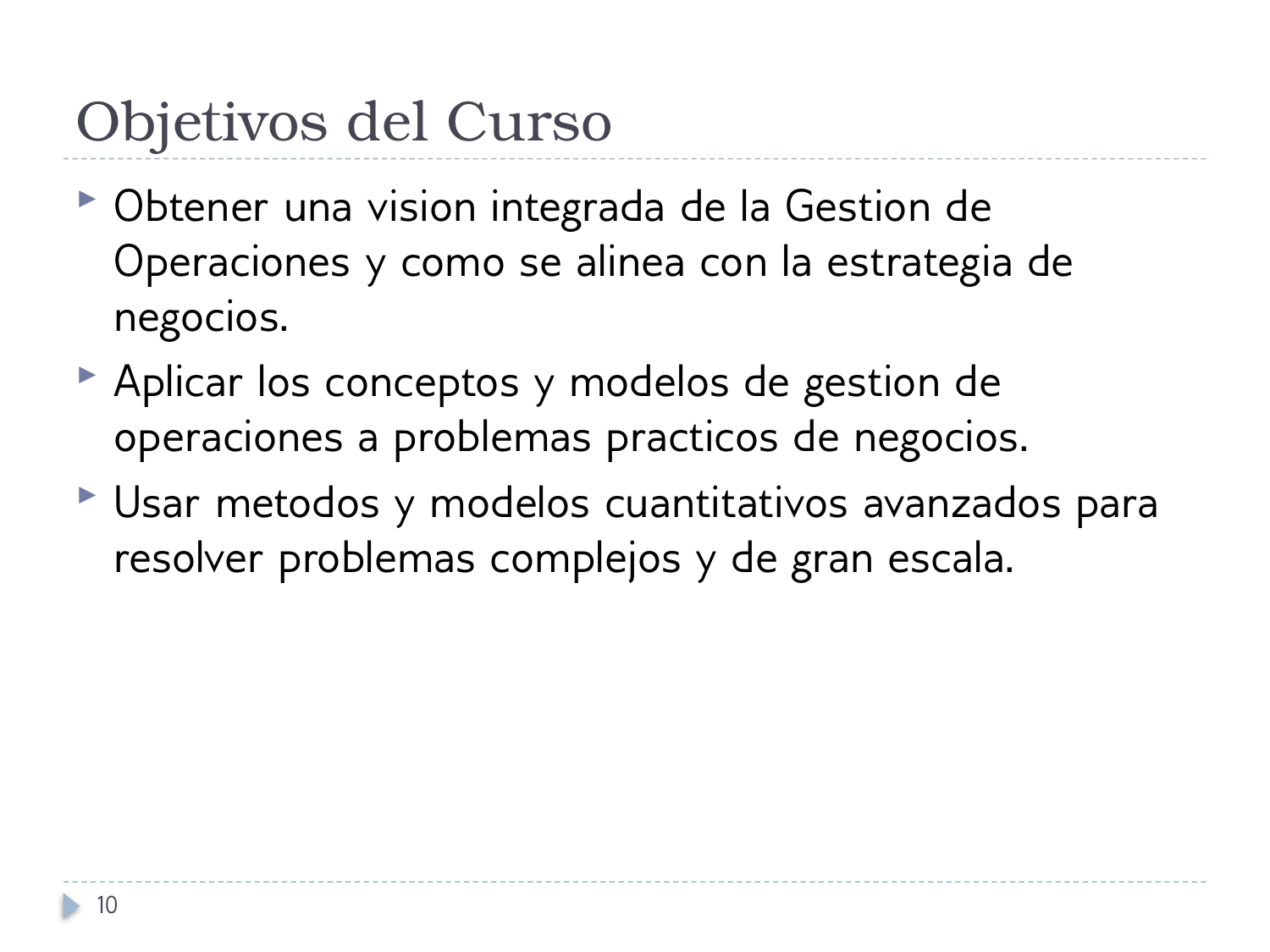

# Objetivos del Curso
Obtener una vision integrada de la Gestion de Operaciones y como se alinea con la estrategia de negocios.
Aplicar los conceptos y modelos de gestion de operaciones a problemas practicos de negocios.
Usar metodos y modelos cuantitativos avanzados para resolver problemas complejos y de gran escala.
10